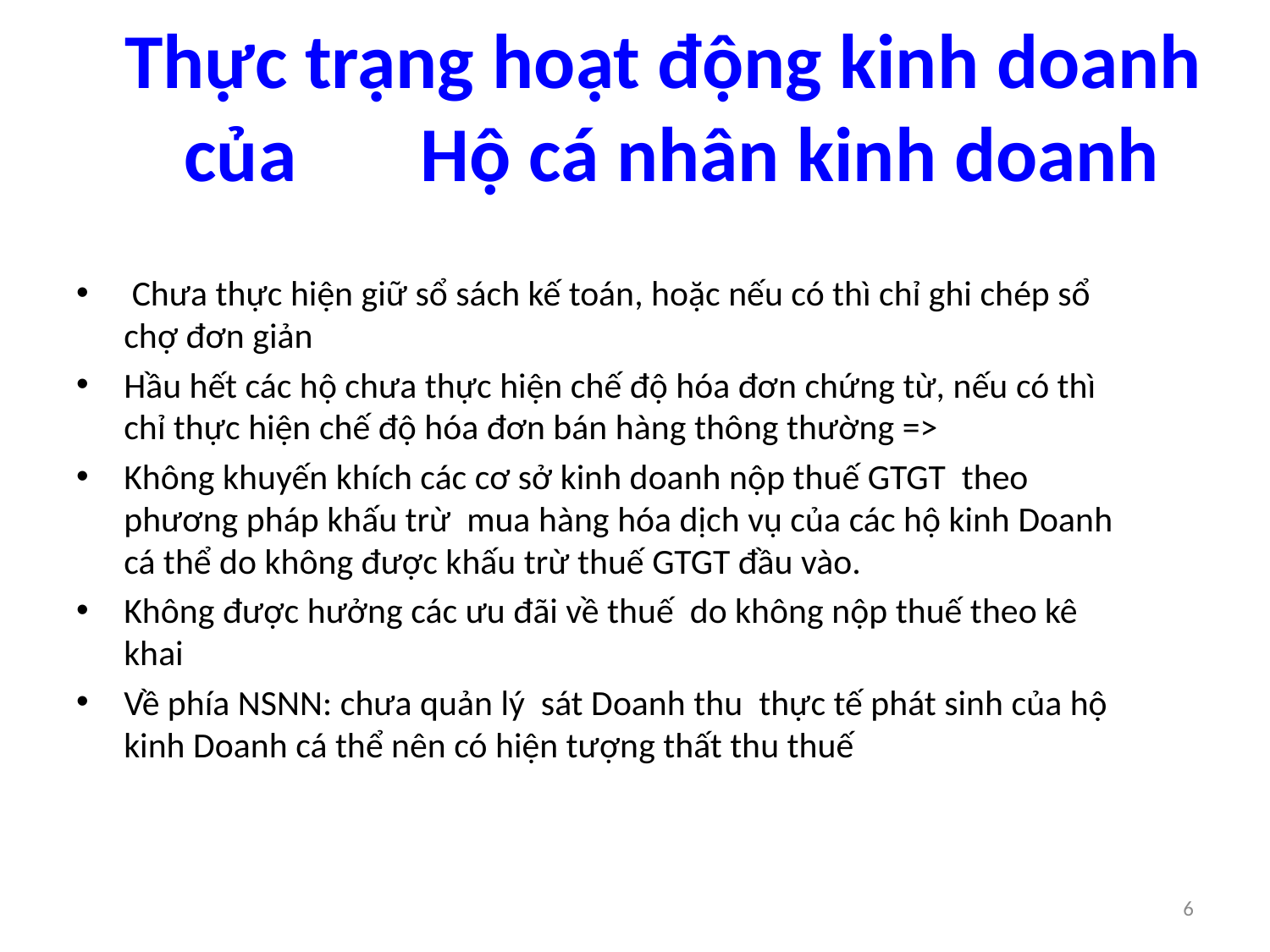

# Thực trạng hoạt động kinh doanh  của	Hộ cá nhân kinh doanh
 Chưa thực hiện giữ sổ sách kế toán, hoặc nếu có thì chỉ ghi chép sổ chợ đơn giản
Hầu hết các hộ chưa thực hiện chế độ hóa đơn chứng từ, nếu có thì chỉ thực hiện chế độ hóa đơn bán hàng thông thường =>
Không khuyến khích các cơ sở kinh doanh nộp thuế GTGT  theo phương pháp khấu trừ  mua hàng hóa dịch vụ của các hộ kinh Doanh cá thể do không được khấu trừ thuế GTGT đầu vào.
Không được hưởng các ưu đãi về thuế  do không nộp thuế theo kê khai
Về phía NSNN: chưa quản lý  sát Doanh thu  thực tế phát sinh của hộ kinh Doanh cá thể nên có hiện tượng thất thu thuế

6